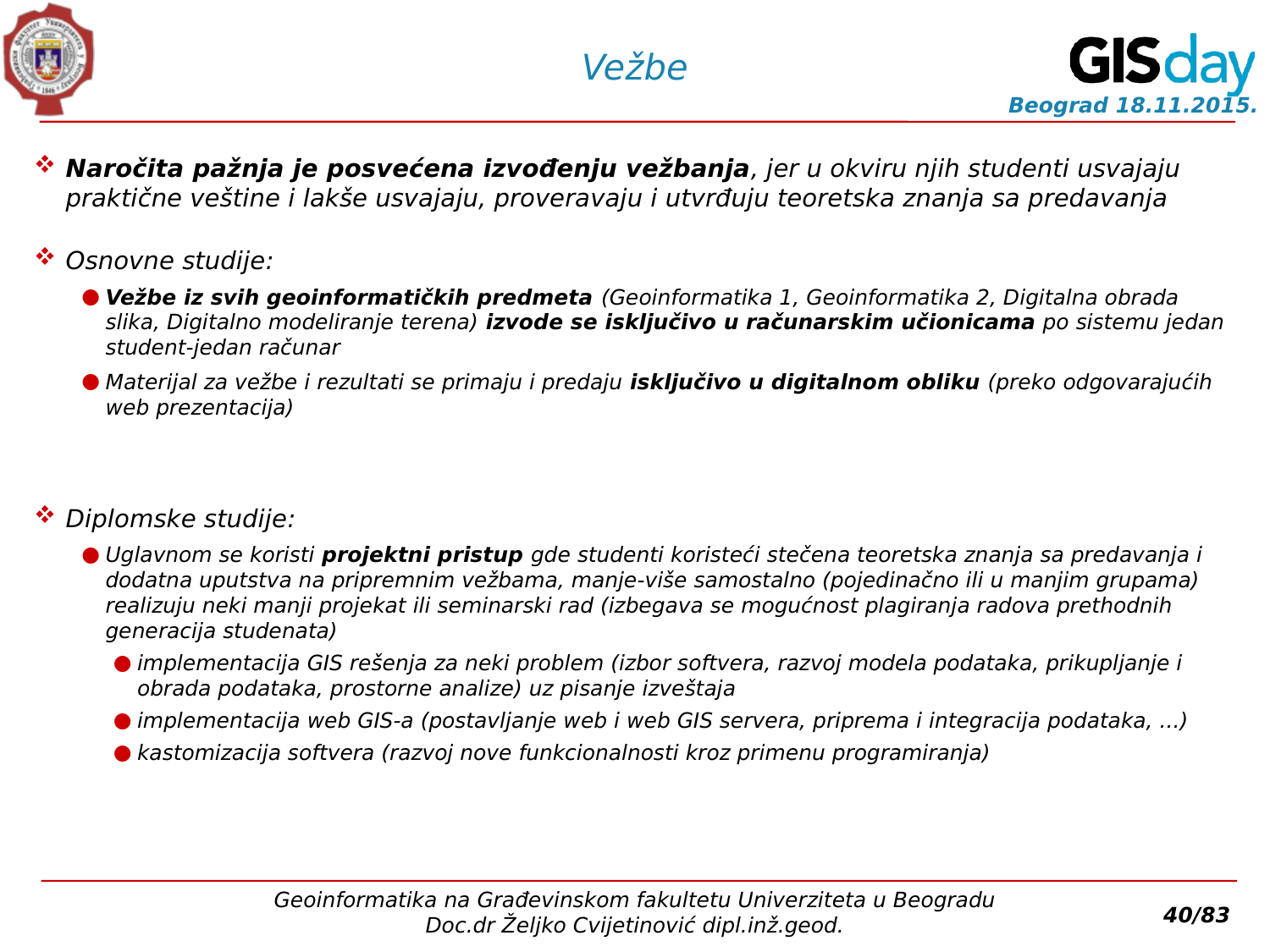

# Vežbe
Naročita pažnja je posvećena izvođenju vežbanja, jer u okviru njih studenti usvajaju praktične veštine i lakše usvajaju, proveravaju i utvrđuju teoretska znanja sa predavanja
Osnovne studije:
Vežbe iz svih geoinformatičkih predmeta (Geoinformatika 1, Geoinformatika 2, Digitalna obrada slika, Digitalno modeliranje terena) izvode se isključivo u računarskim učionicama po sistemu jedan student-jedan računar
Materijal za vežbe i rezultati se primaju i predaju isključivo u digitalnom obliku (preko odgovarajućih web prezentacija)

Diplomske studije:
Uglavnom se koristi projektni pristup gde studenti koristeći stečena teoretska znanja sa predavanja i dodatna uputstva na pripremnim vežbama, manje-više samostalno (pojedinačno ili u manjim grupama) realizuju neki manji projekat ili seminarski rad (izbegava se mogućnost plagiranja radova prethodnih generacija studenata)
implementacija GIS rešenja za neki problem (izbor softvera, razvoj modela podataka, prikupljanje i obrada podataka, prostorne analize) uz pisanje izveštaja
implementacija web GIS-a (postavljanje web i web GIS servera, priprema i integracija podataka, ...)
kastomizacija softvera (razvoj nove funkcionalnosti kroz primenu programiranja)